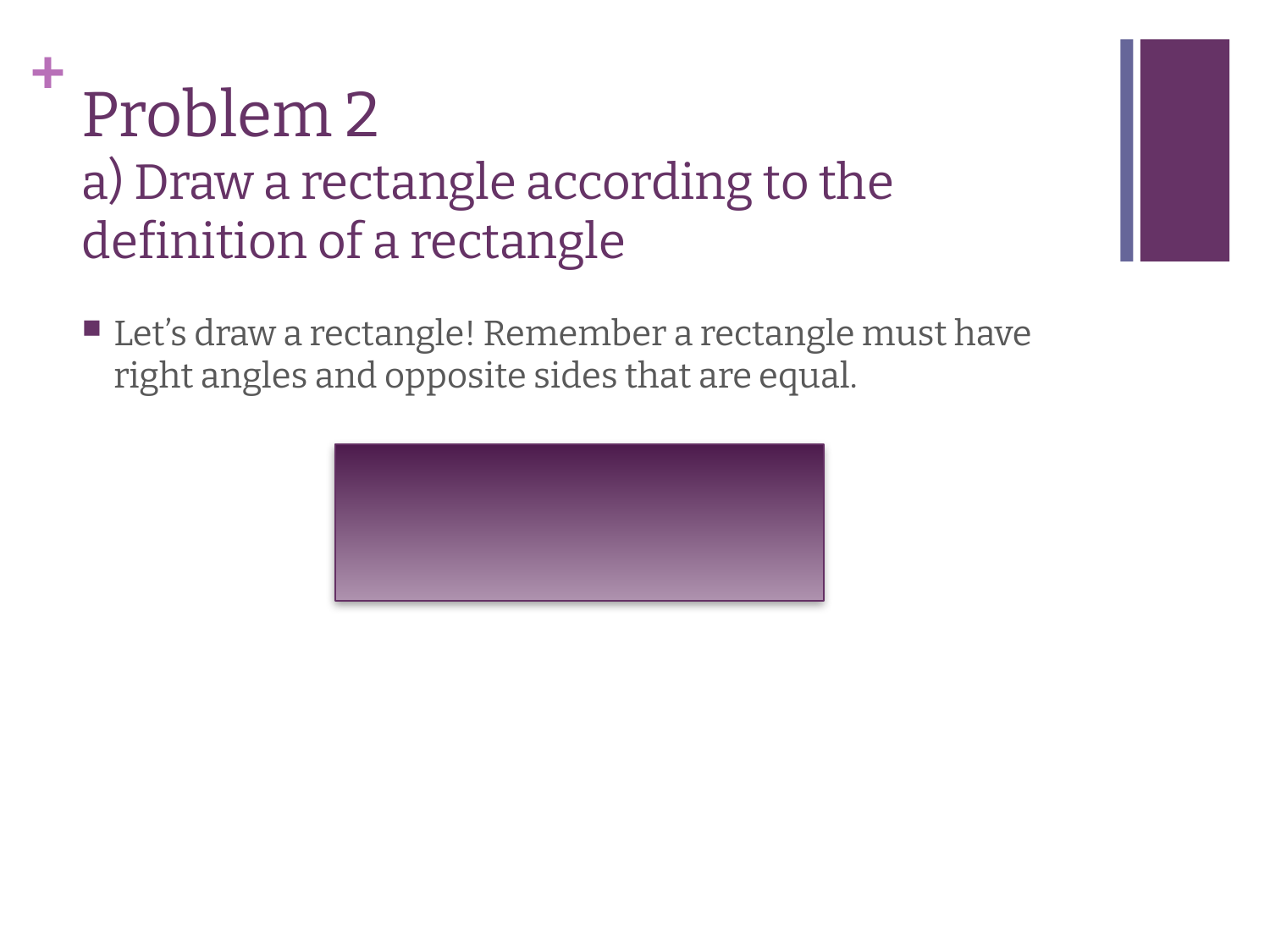

# Problem 2 a) Draw a rectangle according to the definition of a rectangle
Let’s draw a rectangle! Remember a rectangle must have right angles and opposite sides that are equal.